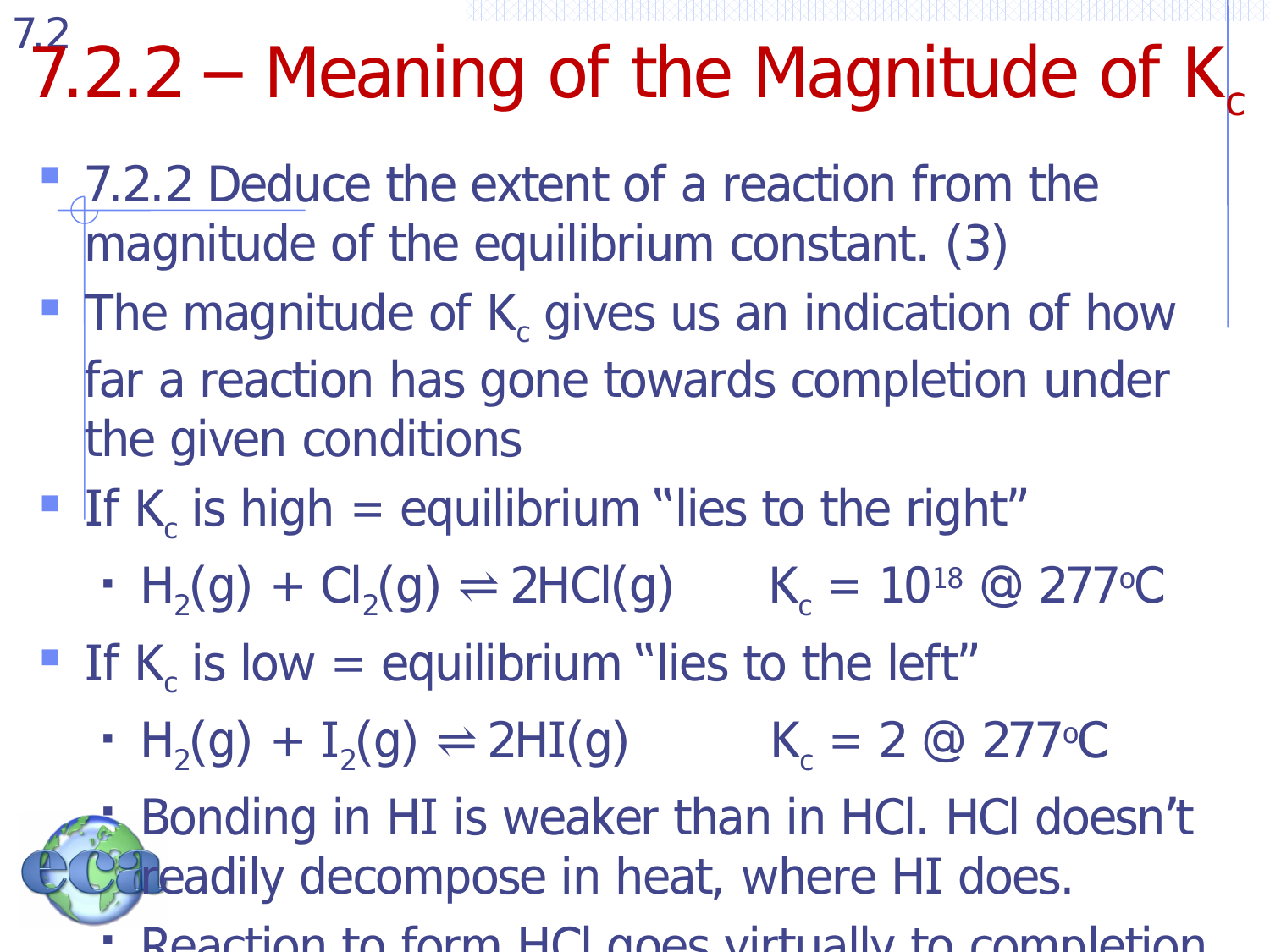

# 7.2.2 – Meaning of the Magnitude of Kc
7.2.2 Deduce the extent of a reaction from the magnitude of the equilibrium constant. (3)
The magnitude of Kc gives us an indication of how far a reaction has gone towards completion under the given conditions
If Kc is high = equilibrium “lies to the right”
H2(g) + Cl2(g) ⇌ 2HCl(g)      Kc = 1018 @ 277oC
If Kc is low = equilibrium “lies to the left”
H2(g) + I2(g) ⇌ 2HI(g)         Kc = 2 @ 277oC
Bonding in HI is weaker than in HCl. HCl doesn’t readily decompose in heat, where HI does.
Reaction to form HCl goes virtually to completion